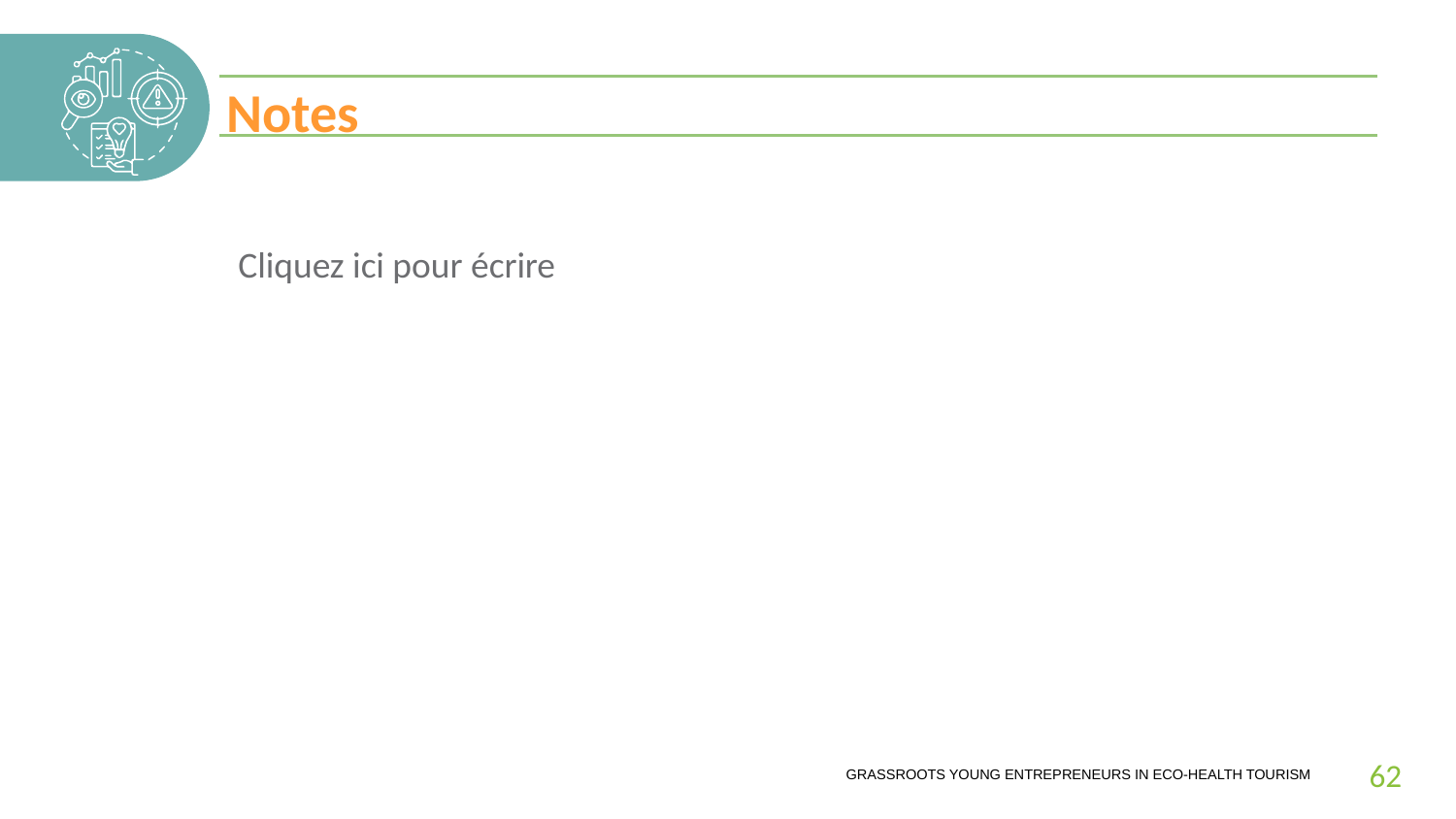

Notes

Cliquez ici pour écrire

62
GRASSROOTS YOUNG ENTREPRENEURS IN ECO-HEALTH TOURISM